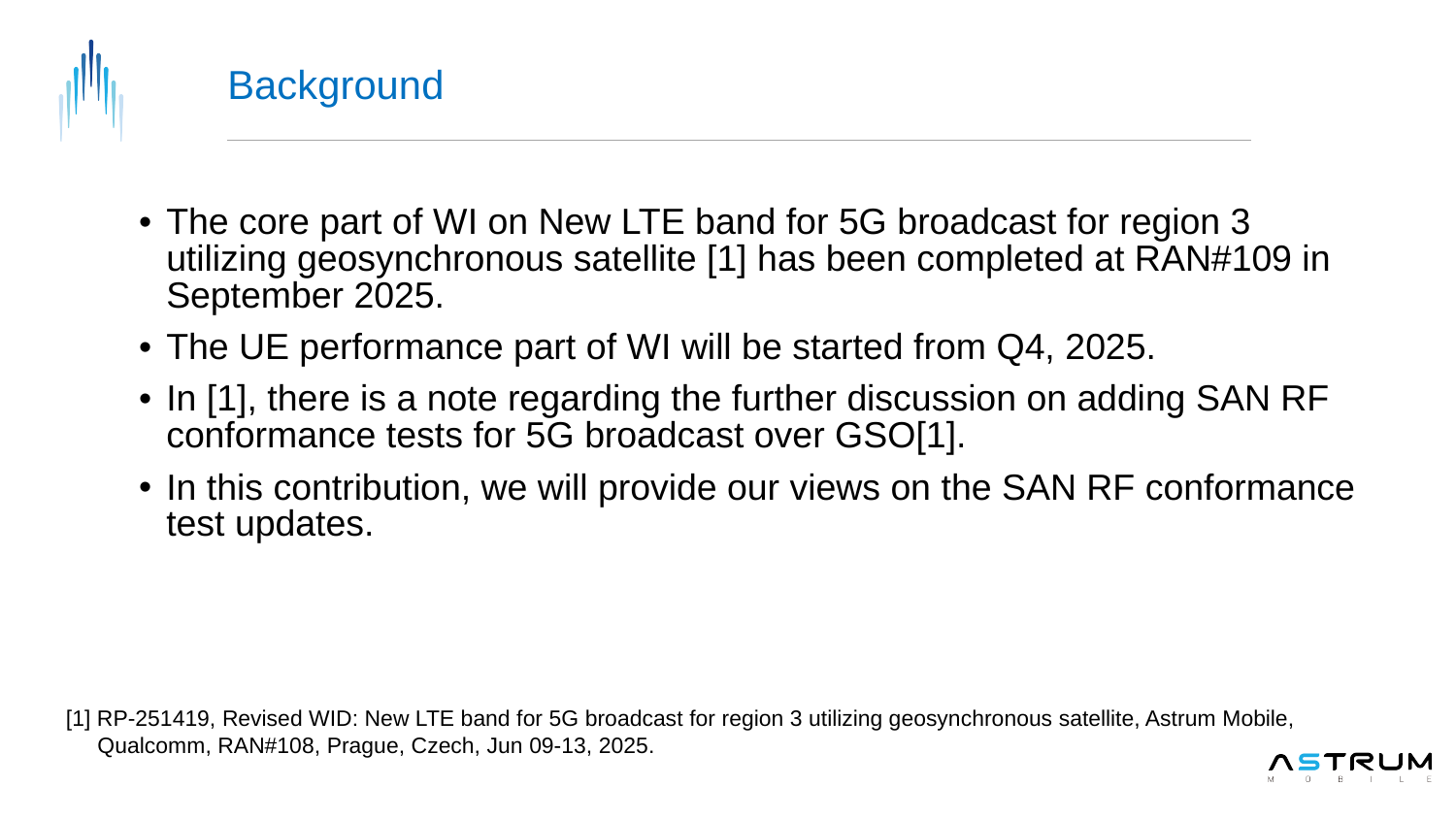

Background
The core part of WI on New LTE band for 5G broadcast for region 3 utilizing geosynchronous satellite [1] has been completed at RAN#109 in September 2025.
The UE performance part of WI will be started from Q4, 2025.
In [1], there is a note regarding the further discussion on adding SAN RF conformance tests for 5G broadcast over GSO[1].
In this contribution, we will provide our views on the SAN RF conformance test updates.
[1] RP-251419, Revised WID: New LTE band for 5G broadcast for region 3 utilizing geosynchronous satellite, Astrum Mobile,
     Qualcomm, RAN#108, Prague, Czech, Jun 09-13, 2025.